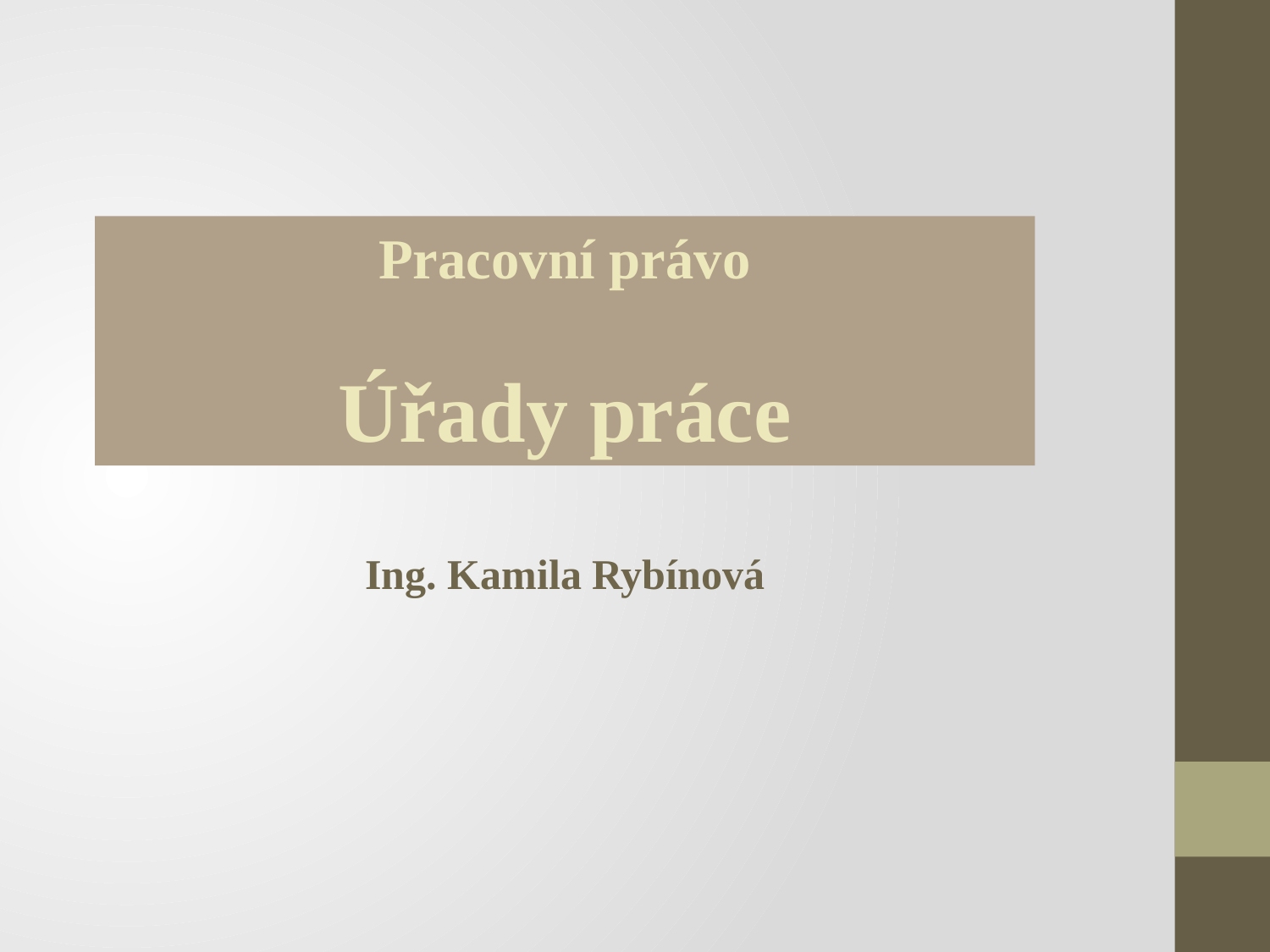

Pracovní právo

Úřady práce

Ing. Kamila Rybínová